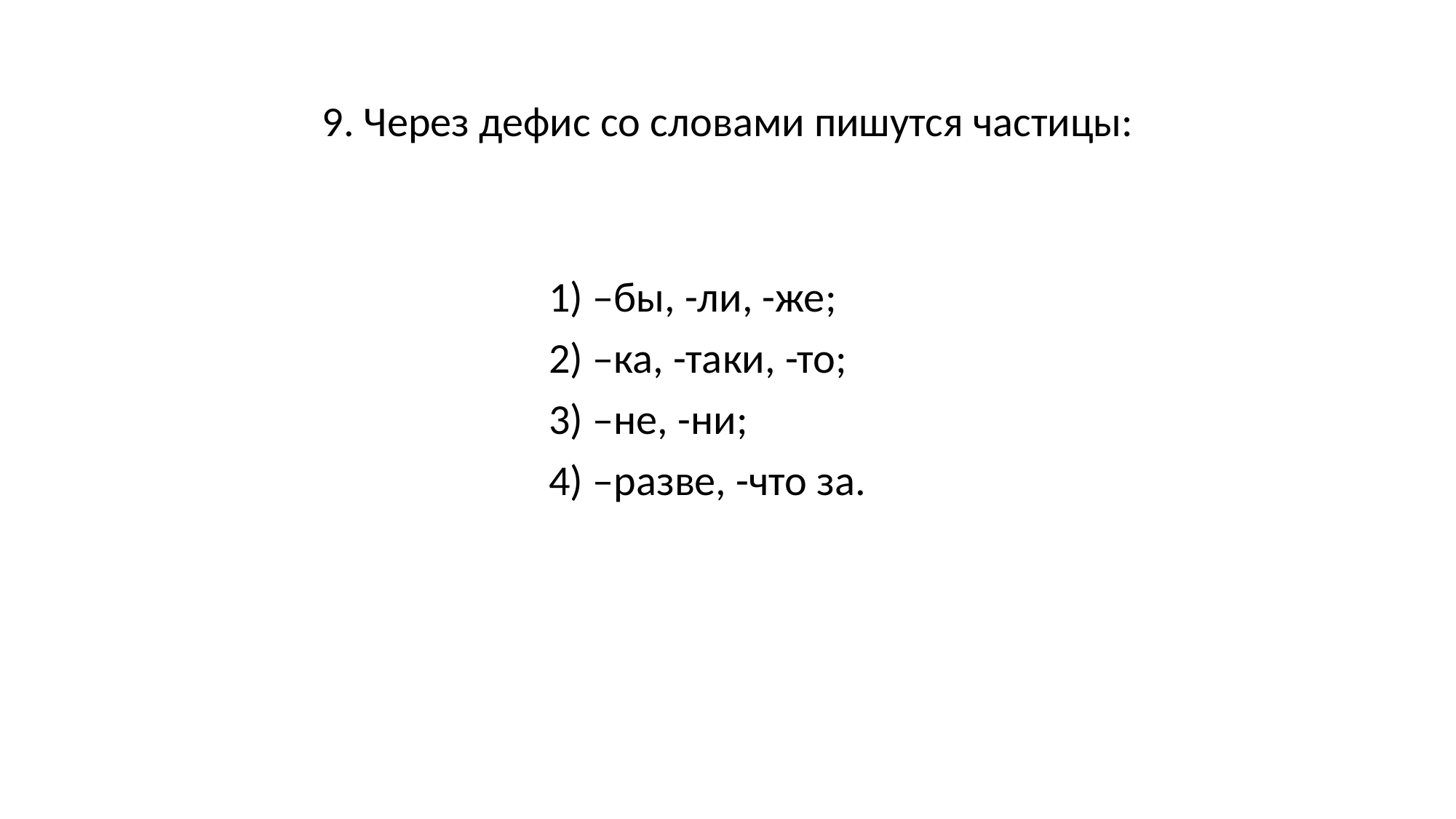

# 9. Через дефис со словами пишутся частицы:
1) –бы, -ли, -же;
2) –ка, -таки, -то;
3) –не, -ни;
4) –разве, -что за.